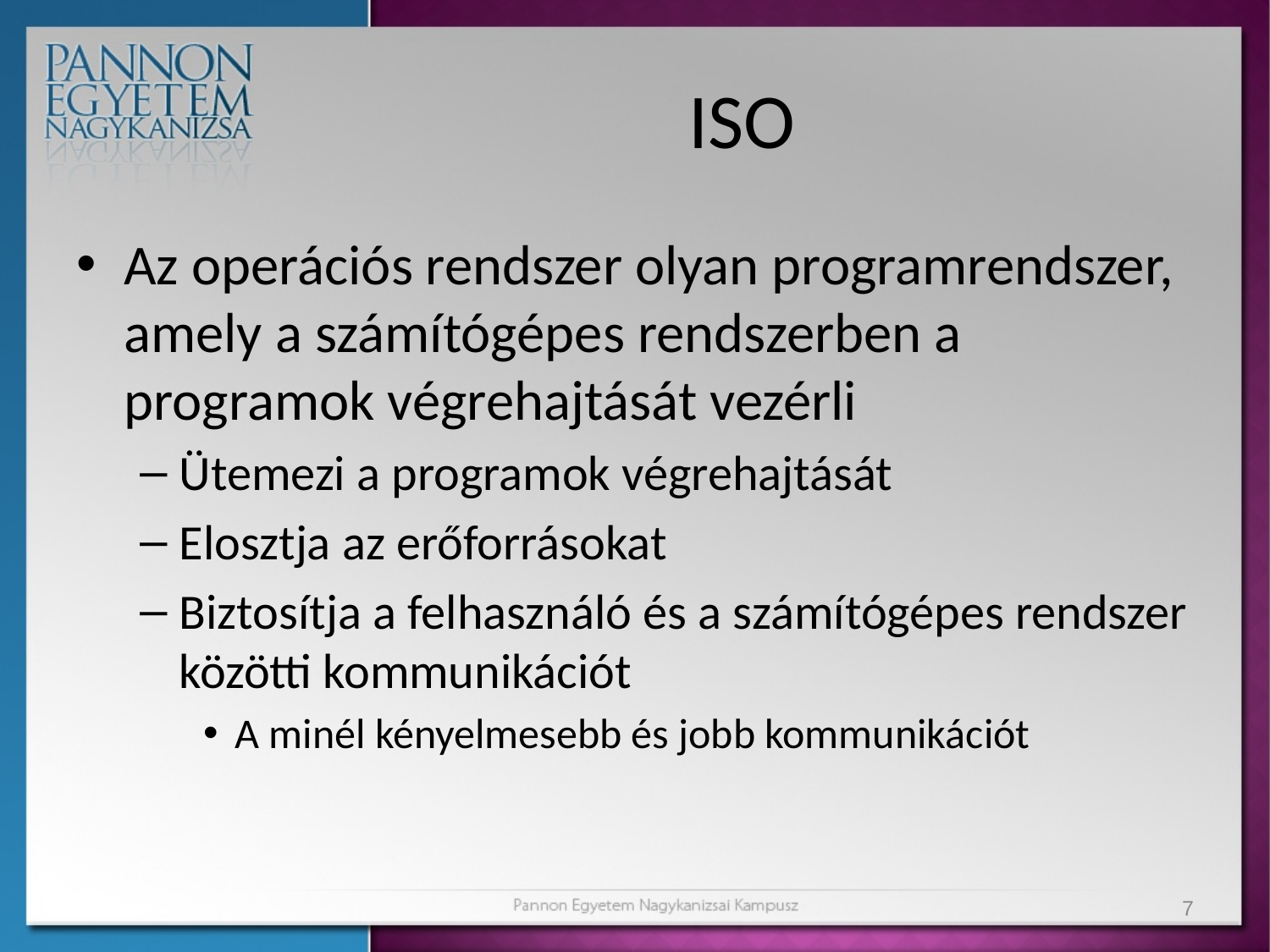

# ISO
Az operációs rendszer olyan programrendszer, amely a számítógépes rendszerben a programok végrehajtását vezérli
Ütemezi a programok végrehajtását
Elosztja az erőforrásokat
Biztosítja a felhasználó és a számítógépes rendszer közötti kommunikációt
A minél kényelmesebb és jobb kommunikációt

7